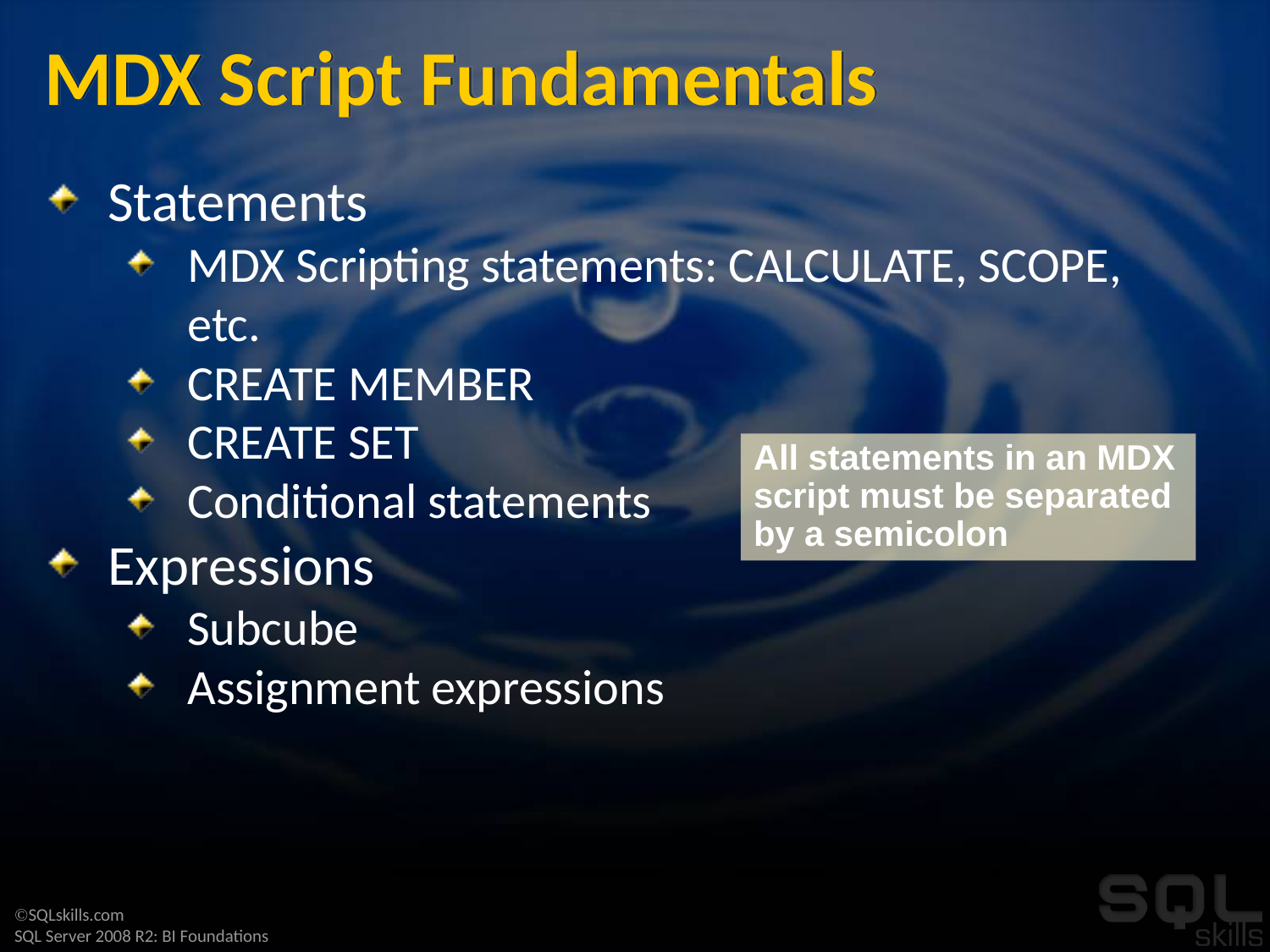

# MDX Script Fundamentals
Statements
MDX Scripting statements: CALCULATE, SCOPE, etc.
CREATE MEMBER
CREATE SET
Conditional statements
Expressions
Subcube
Assignment expressions

All statements in an MDX script must be separated by a semicolon